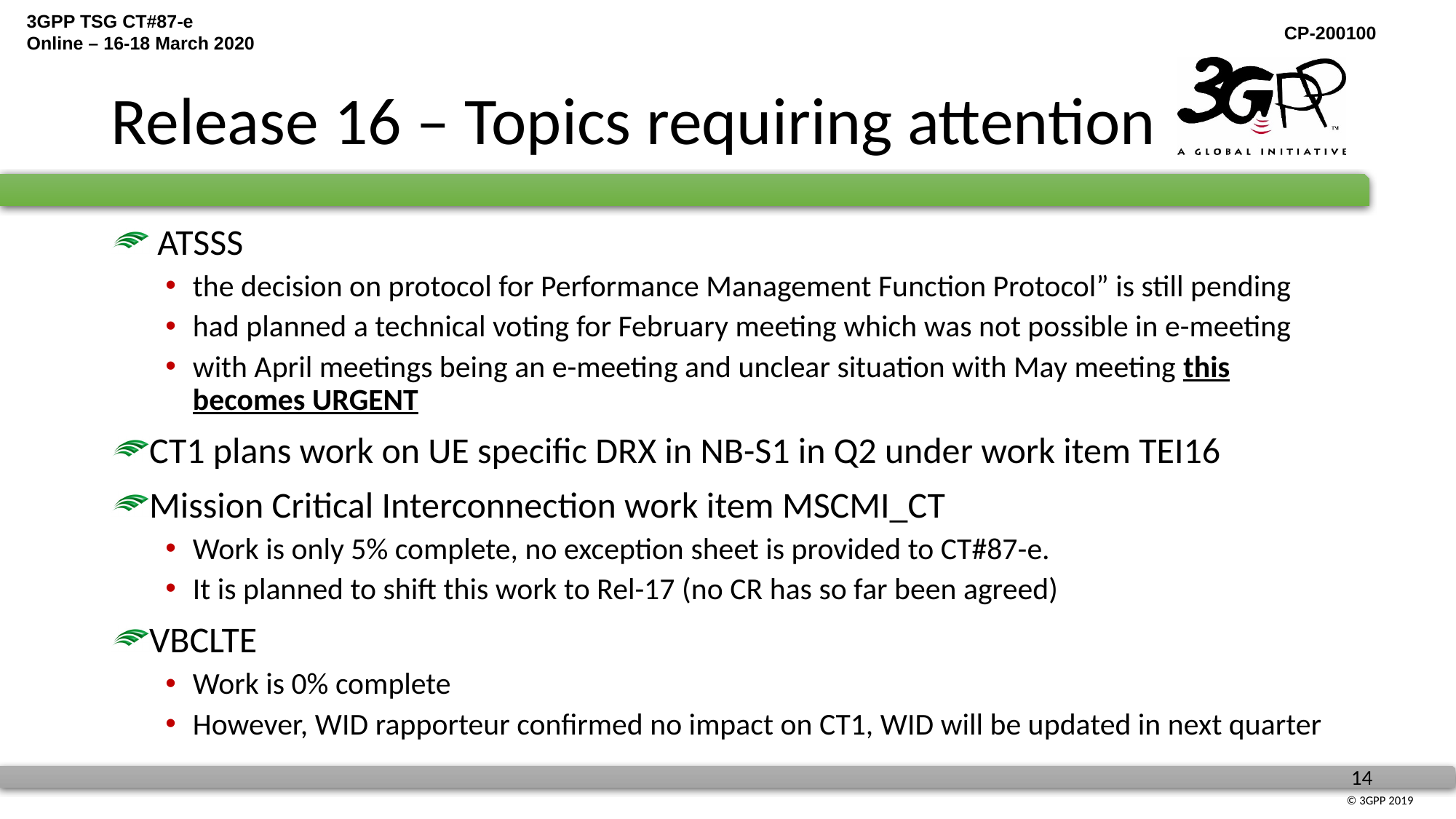

# Release 16 – Topics requiring attention
 ATSSS
the decision on protocol for Performance Management Function Protocol” is still pending
had planned a technical voting for February meeting which was not possible in e-meeting
with April meetings being an e-meeting and unclear situation with May meeting this becomes URGENT
CT1 plans work on UE specific DRX in NB-S1 in Q2 under work item TEI16
Mission Critical Interconnection work item MSCMI_CT
Work is only 5% complete, no exception sheet is provided to CT#87-e.
It is planned to shift this work to Rel-17 (no CR has so far been agreed)
VBCLTE
Work is 0% complete
However, WID rapporteur confirmed no impact on CT1, WID will be updated in next quarter